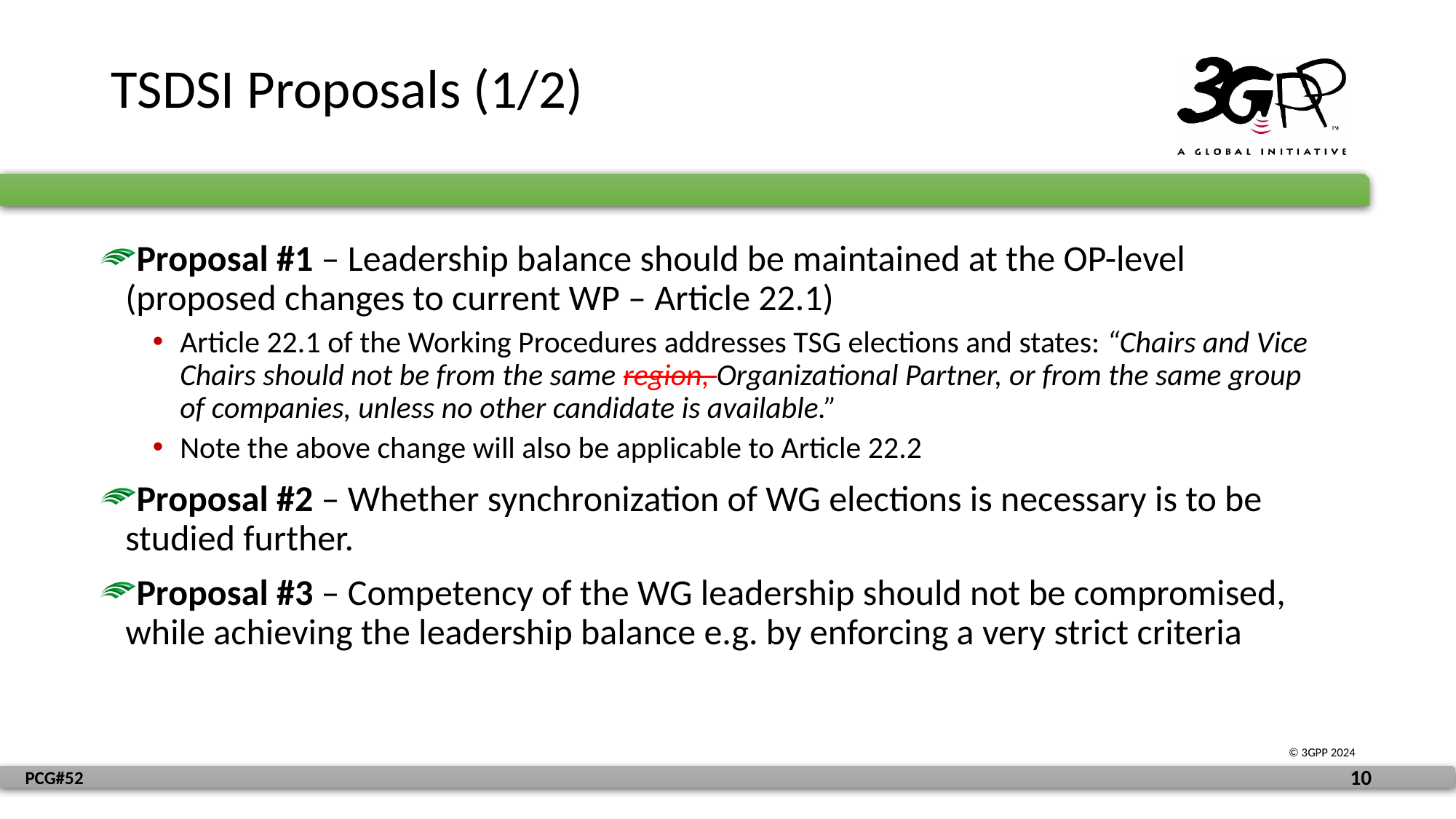

# TSDSI Proposals (1/2)
Proposal #1 – Leadership balance should be maintained at the OP-level (proposed changes to current WP – Article 22.1)
Article 22.1 of the Working Procedures addresses TSG elections and states: “Chairs and Vice Chairs should not be from the same region, Organizational Partner, or from the same group of companies, unless no other candidate is available.”
Note the above change will also be applicable to Article 22.2
Proposal #2 – Whether synchronization of WG elections is necessary is to be studied further.
Proposal #3 – Competency of the WG leadership should not be compromised, while achieving the leadership balance e.g. by enforcing a very strict criteria